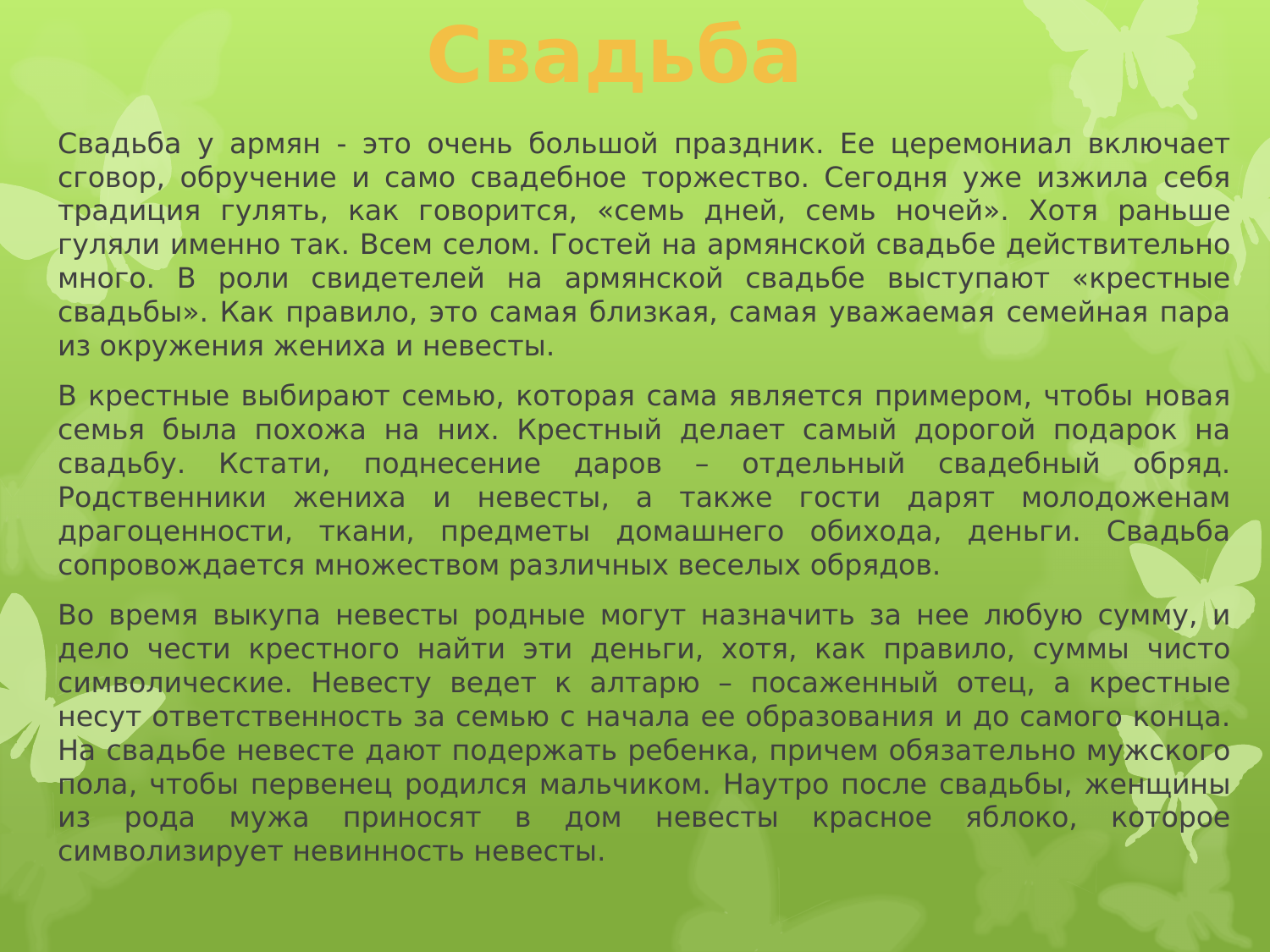

Свадьба
Свадьба у армян - это очень большой праздник. Ее церемониал включает сговор, обручение и само свадебное торжество. Сегодня уже изжила себя традиция гулять, как говорится, «семь дней, семь ночей». Хотя раньше гуляли именно так. Всем селом. Гостей на армянской свадьбе действительно много. В роли свидетелей на армянской свадьбе выступают «крестные свадьбы». Как правило, это самая близкая, самая уважаемая семейная пара из окружения жениха и невесты.
В крестные выбирают семью, которая сама является примером, чтобы новая семья была похожа на них. Крестный делает самый дорогой подарок на свадьбу. Кстати, поднесение даров – отдельный свадебный обряд. Родственники жениха и невесты, а также гости дарят молодоженам драгоценности, ткани, предметы домашнего обихода, деньги. Свадьба сопровождается множеством различных веселых обрядов.
Во время выкупа невесты родные могут назначить за нее любую сумму, и дело чести крестного найти эти деньги, хотя, как правило, суммы чисто символические. Невесту ведет к алтарю – посаженный отец, а крестные несут ответственность за семью с начала ее образования и до самого конца. На свадьбе невесте дают подержать ребенка, причем обязательно мужского пола, чтобы первенец родился мальчиком. Наутро после свадьбы, женщины из рода мужа приносят в дом невесты красное яблоко, которое символизирует невинность невесты.